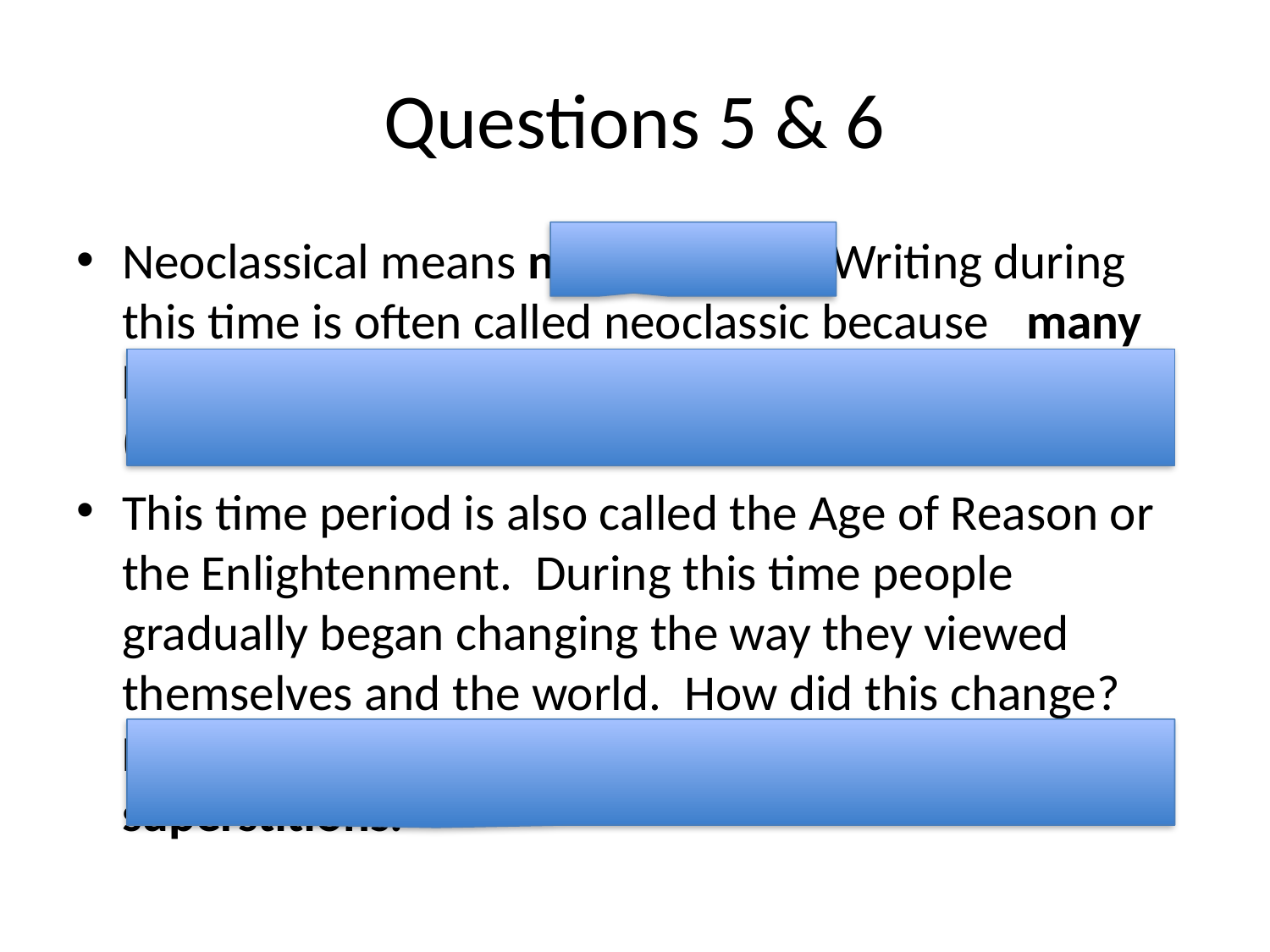

# Questions 5 & 6
Neoclassical means new classical.  Writing during this time is often called neoclassic because 	many English writers modeled their works on old Latin (Rome) classics.
This time period is also called the Age of Reason or the Enlightenment.  During this time people gradually began changing the way they viewed themselves and the world.  How did this change?  Began to be more logical, more scientific, less superstitions.